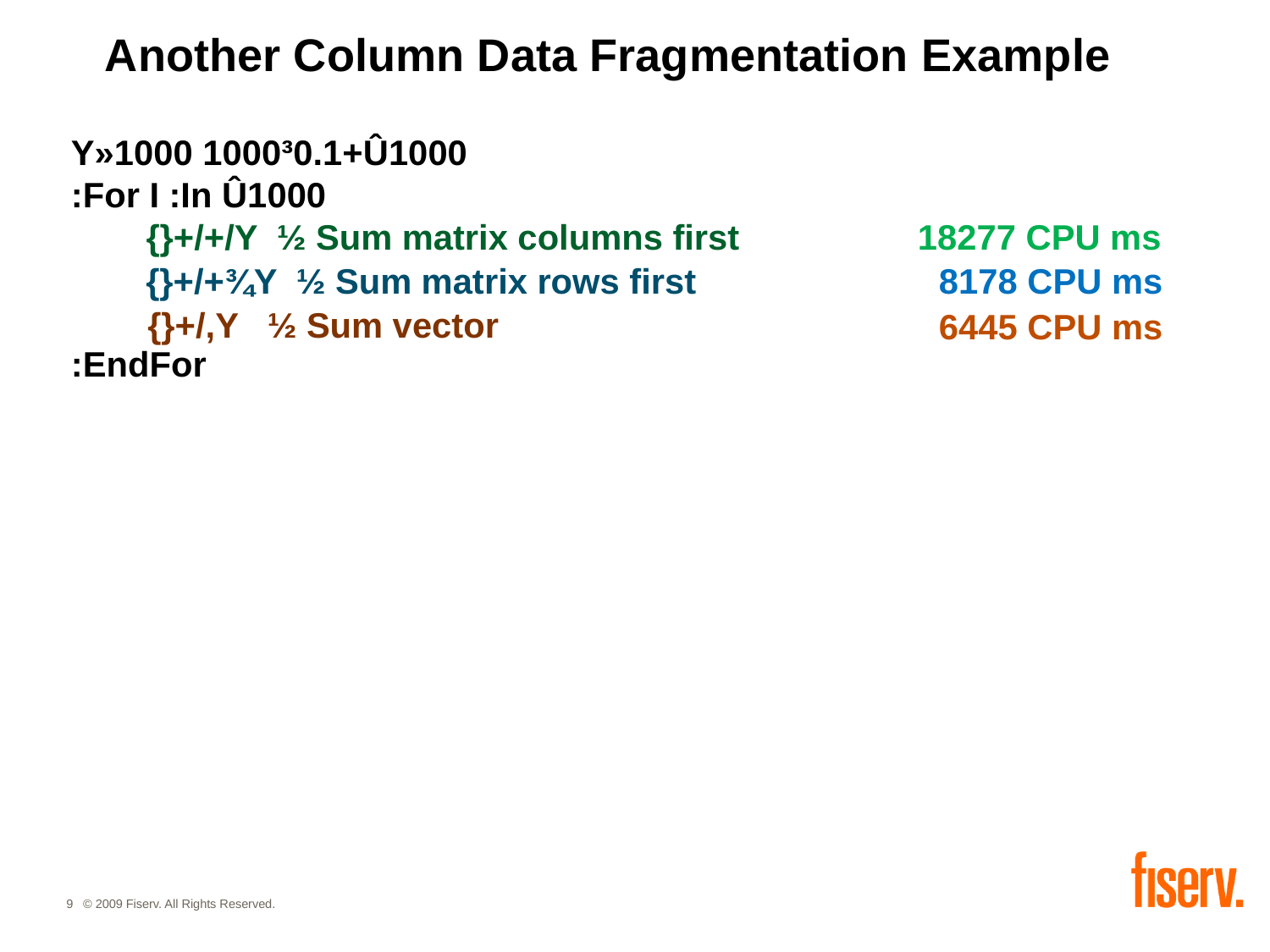

# Another Column Data Fragmentation Example
Y»1000 1000³0.1+Û1000
:For I :In Û1000

:EndFor

{}+/+/Y  ½ Sum matrix columns first
18277 CPU ms
{}+/+¾Y  ½ Sum matrix rows first
8178 CPU ms
{}+/,Y   ½ Sum vector
6445 CPU ms